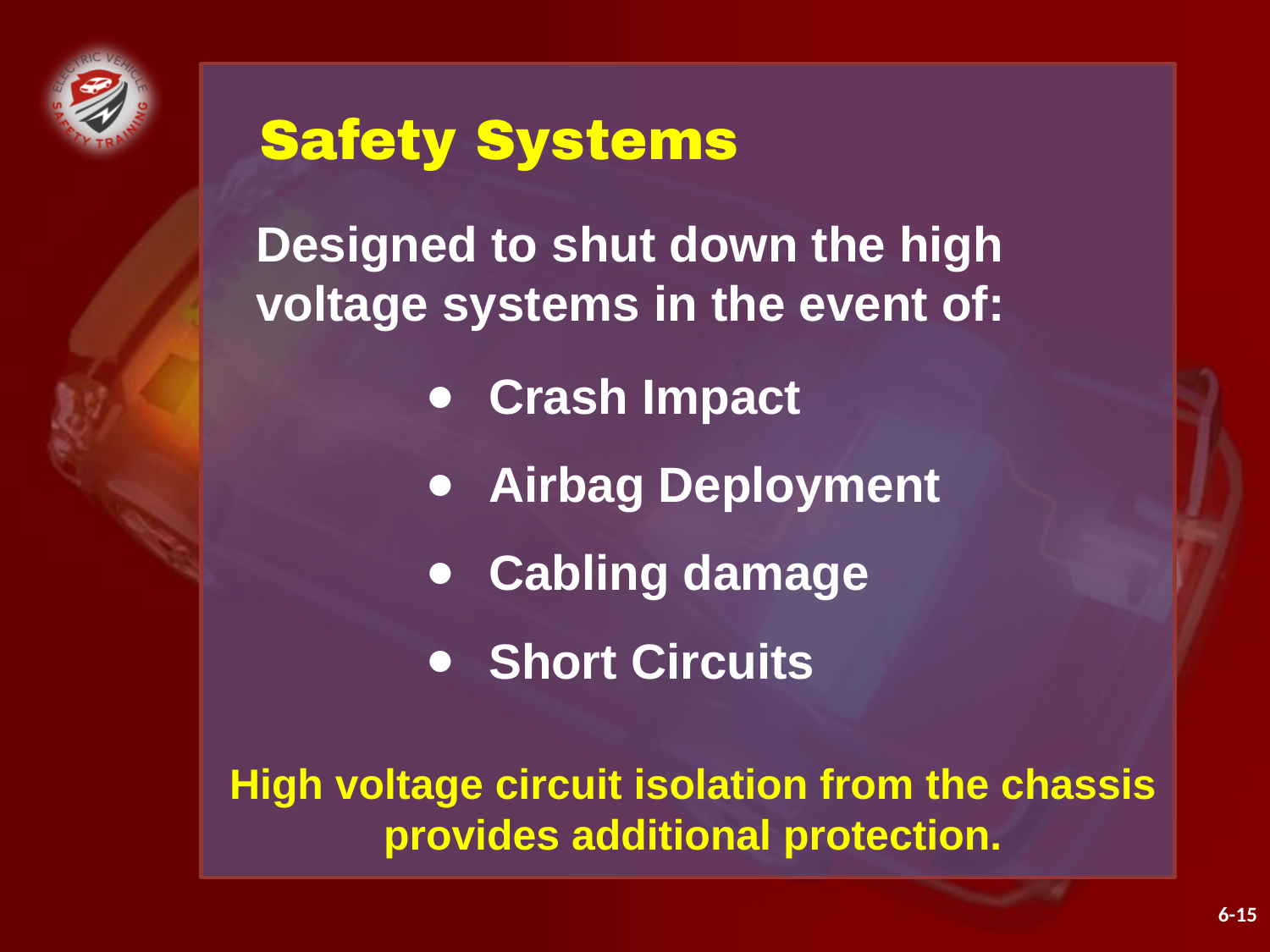

Safety Systems
Designed to shut down the high voltage systems in the event of:
Crash Impact

Airbag Deployment

Cabling damage

Short Circuits
High voltage circuit isolation from the chassis provides additional protection.
6-15